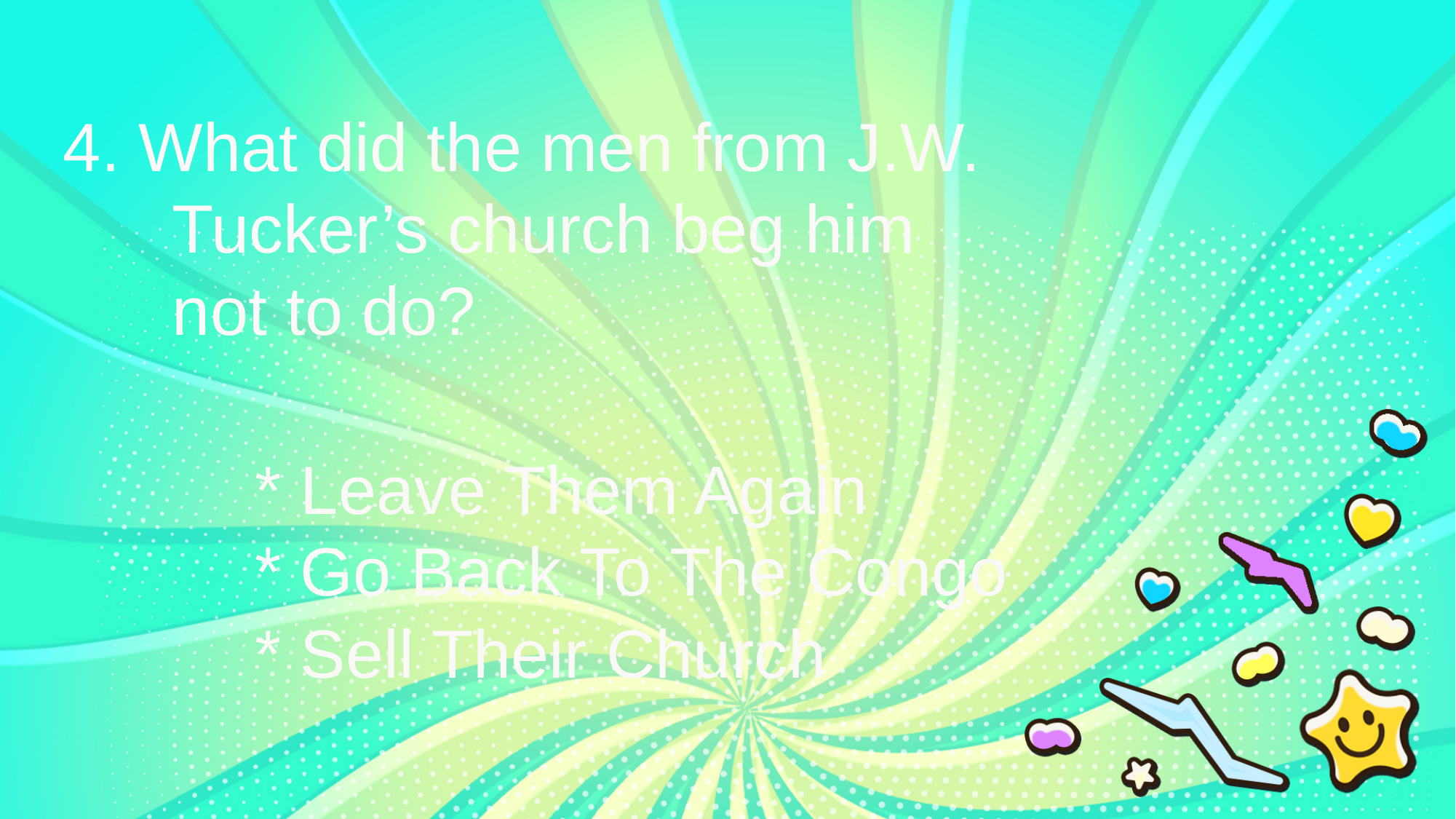

4. What did the men from J.W.
	Tucker’s church beg him
	not to do?
* Leave Them Again
* Go Back To The Congo
* Sell Their Church